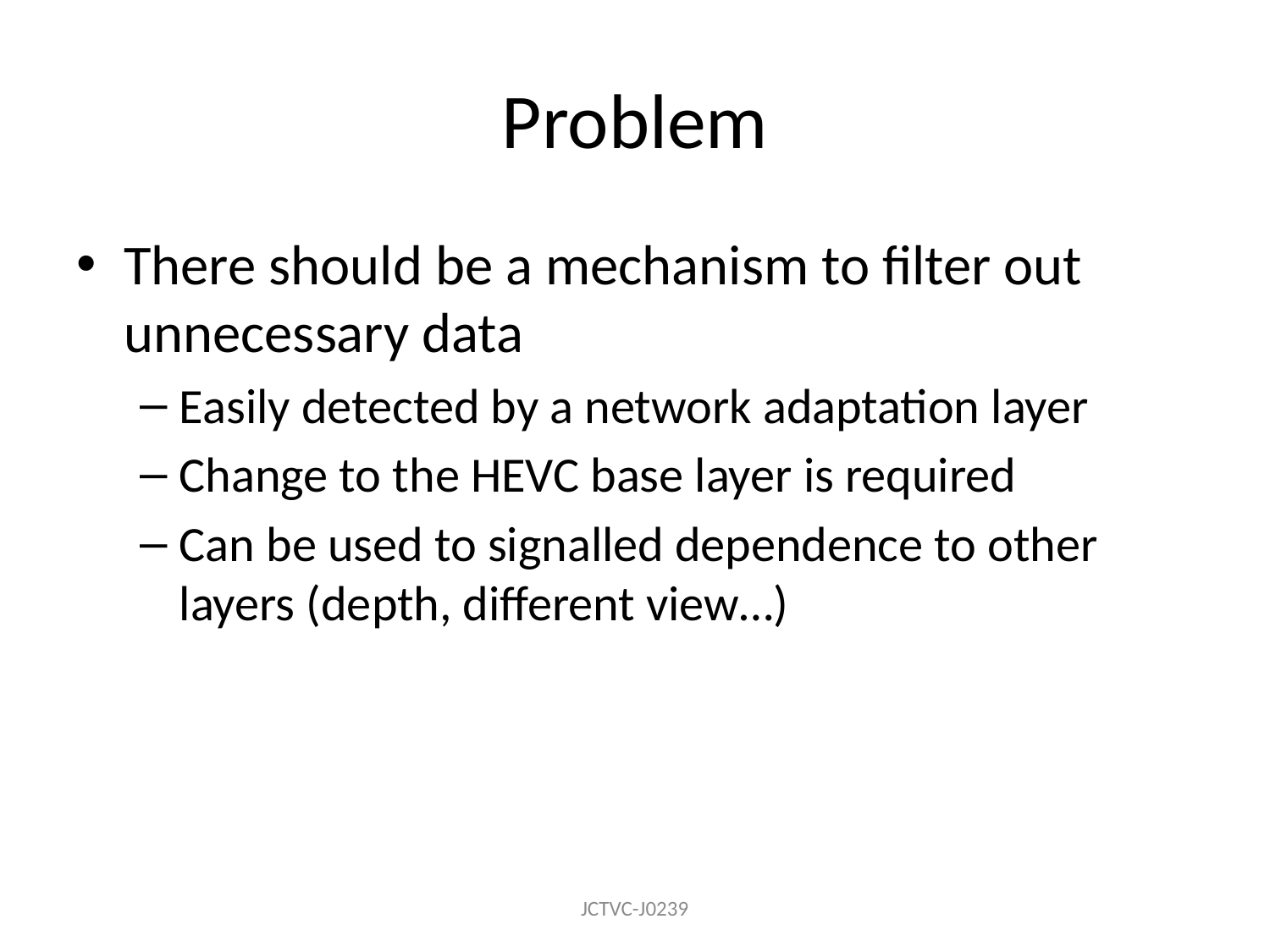

# Problem
There should be a mechanism to filter out unnecessary data
Easily detected by a network adaptation layer
Change to the HEVC base layer is required
Can be used to signalled dependence to other layers (depth, different view…)
JCTVC-J0239